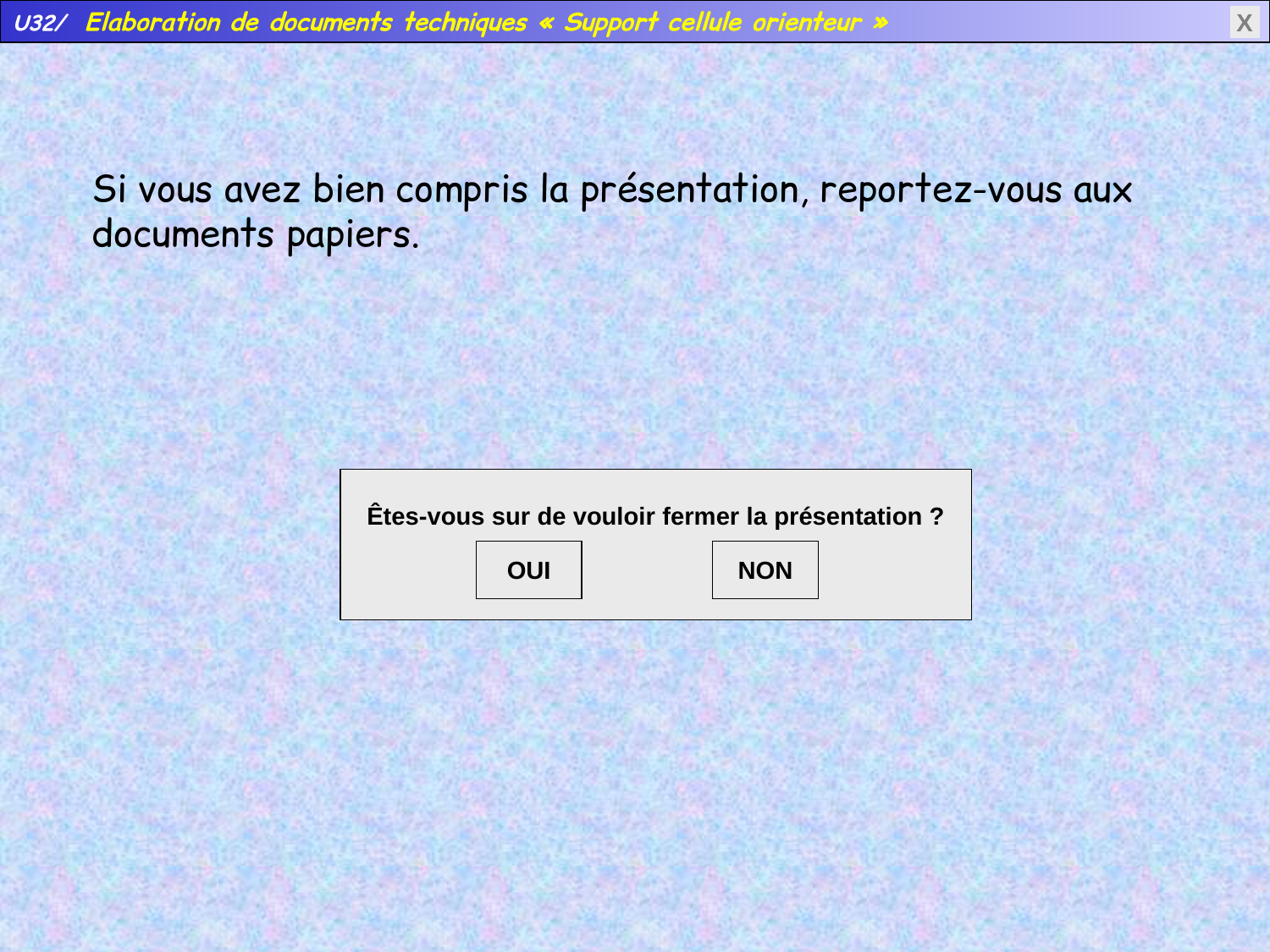

Fermeture
X
Si vous avez bien compris la présentation, reportez-vous aux documents papiers.
Êtes-vous sur de vouloir fermer la présentation ?

OUI
NON